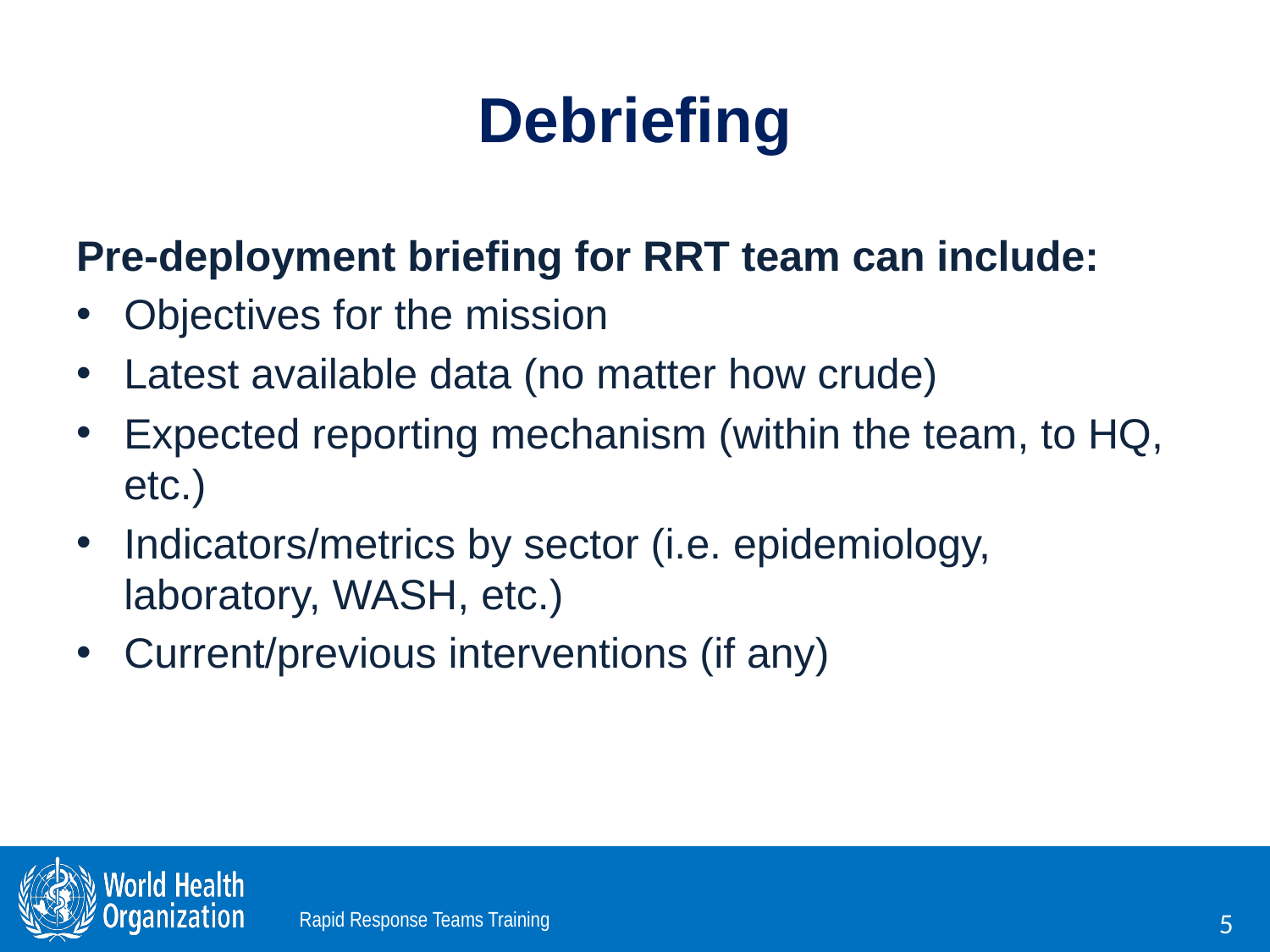

# Debriefing
Pre-deployment briefing for RRT team can include:
Objectives for the mission
Latest available data (no matter how crude)
Expected reporting mechanism (within the team, to HQ, etc.)
Indicators/metrics by sector (i.e. epidemiology, laboratory, WASH, etc.)
Current/previous interventions (if any)